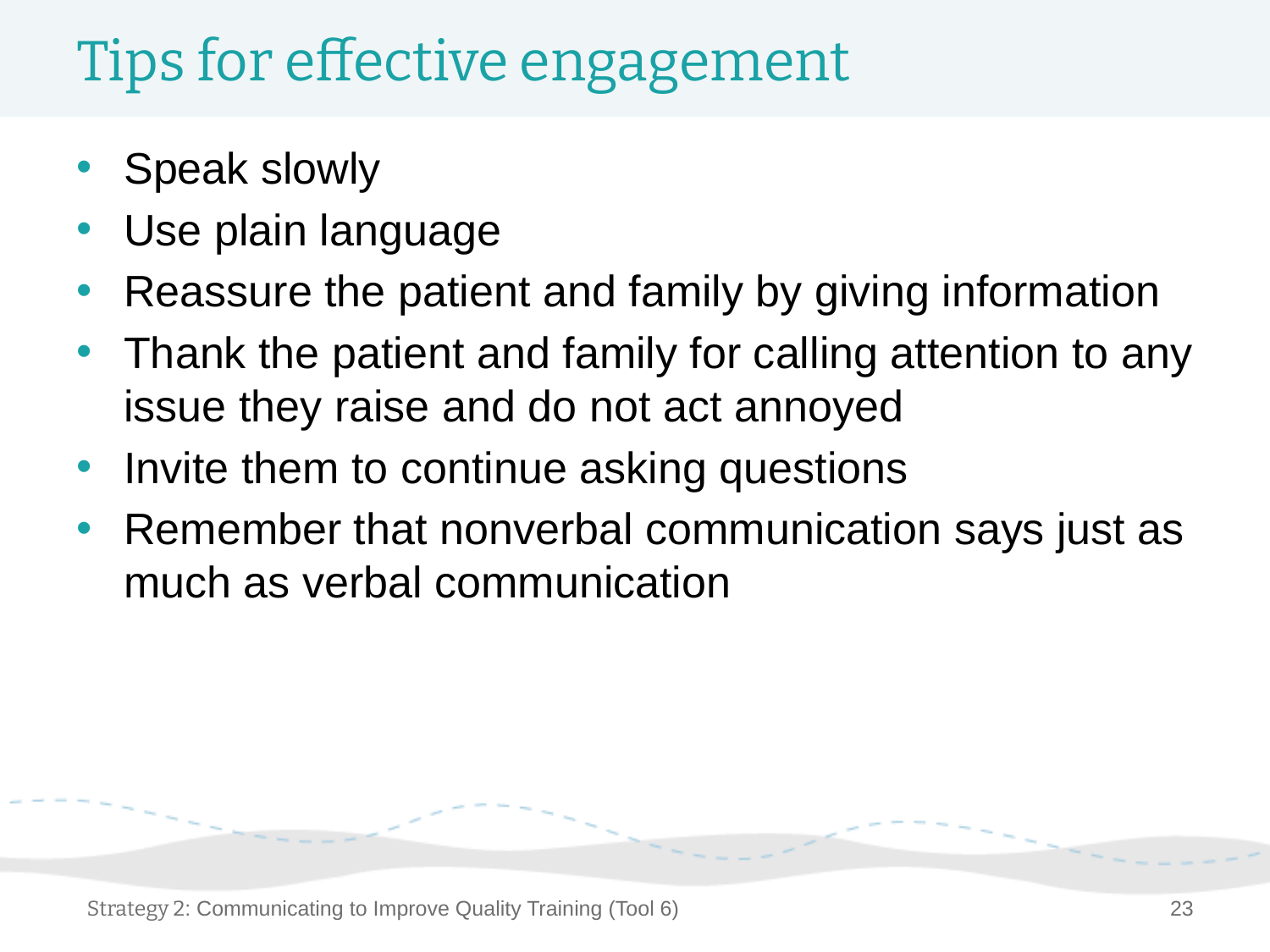

# Tips for effective engagement
Speak slowly
Use plain language
Reassure the patient and family by giving information
Thank the patient and family for calling attention to any issue they raise and do not act annoyed
Invite them to continue asking questions
Remember that nonverbal communication says just as much as verbal communication
Strategy 2: Communicating to Improve Quality Training (Tool 6)
23